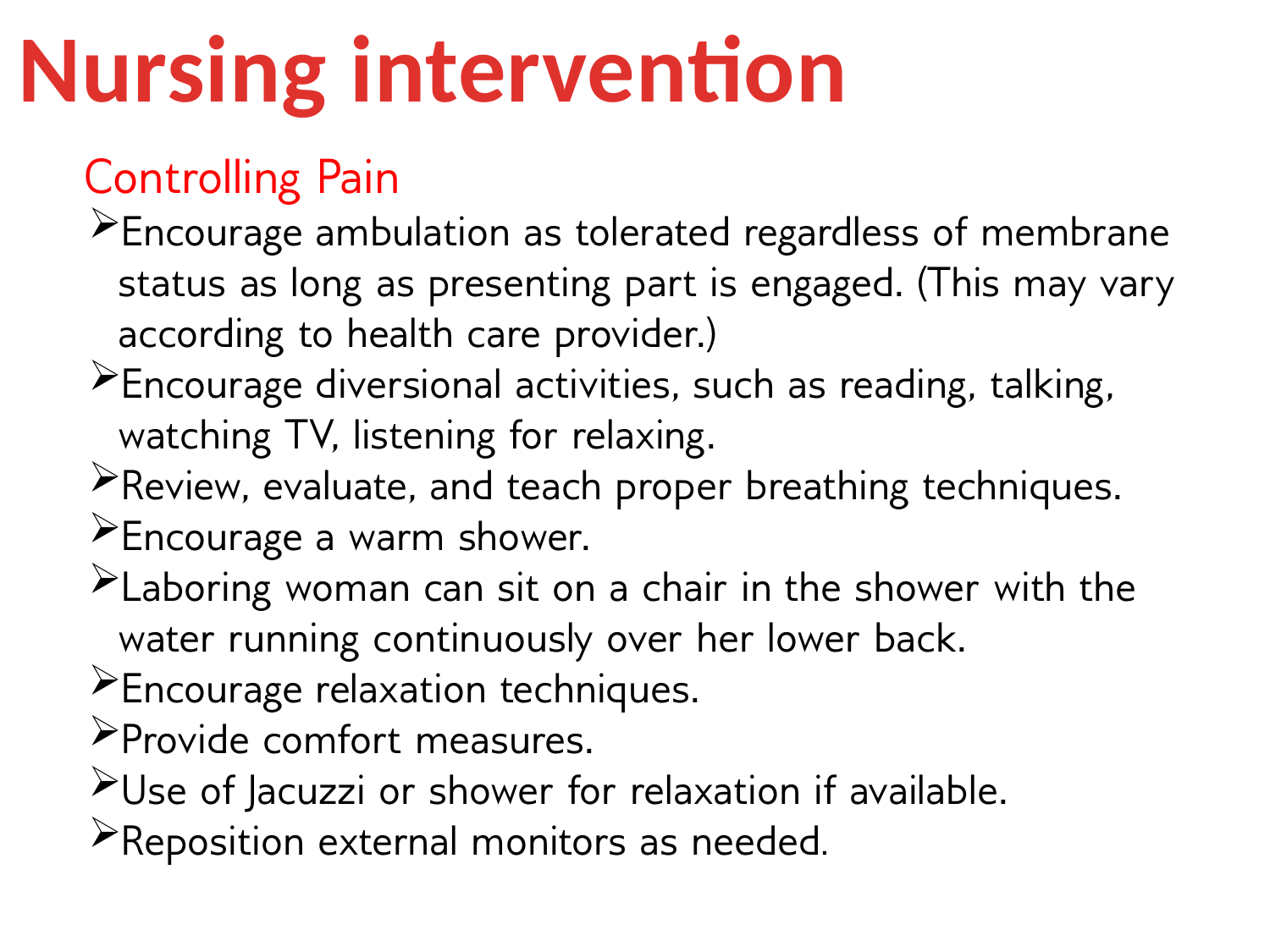

Nursing intervention
  Controlling Pain
Encourage ambulation as tolerated regardless of membrane status as long as presenting part is engaged. (This may vary according to health care provider.)
Encourage diversional activities, such as reading, talking, watching TV, listening for relaxing.
Review, evaluate, and teach proper breathing techniques.
Encourage a warm shower.
Laboring woman can sit on a chair in the shower with the water running continuously over her lower back.
Encourage relaxation techniques.
Provide comfort measures.
Use of Jacuzzi or shower for relaxation if available.
Reposition external monitors as needed.